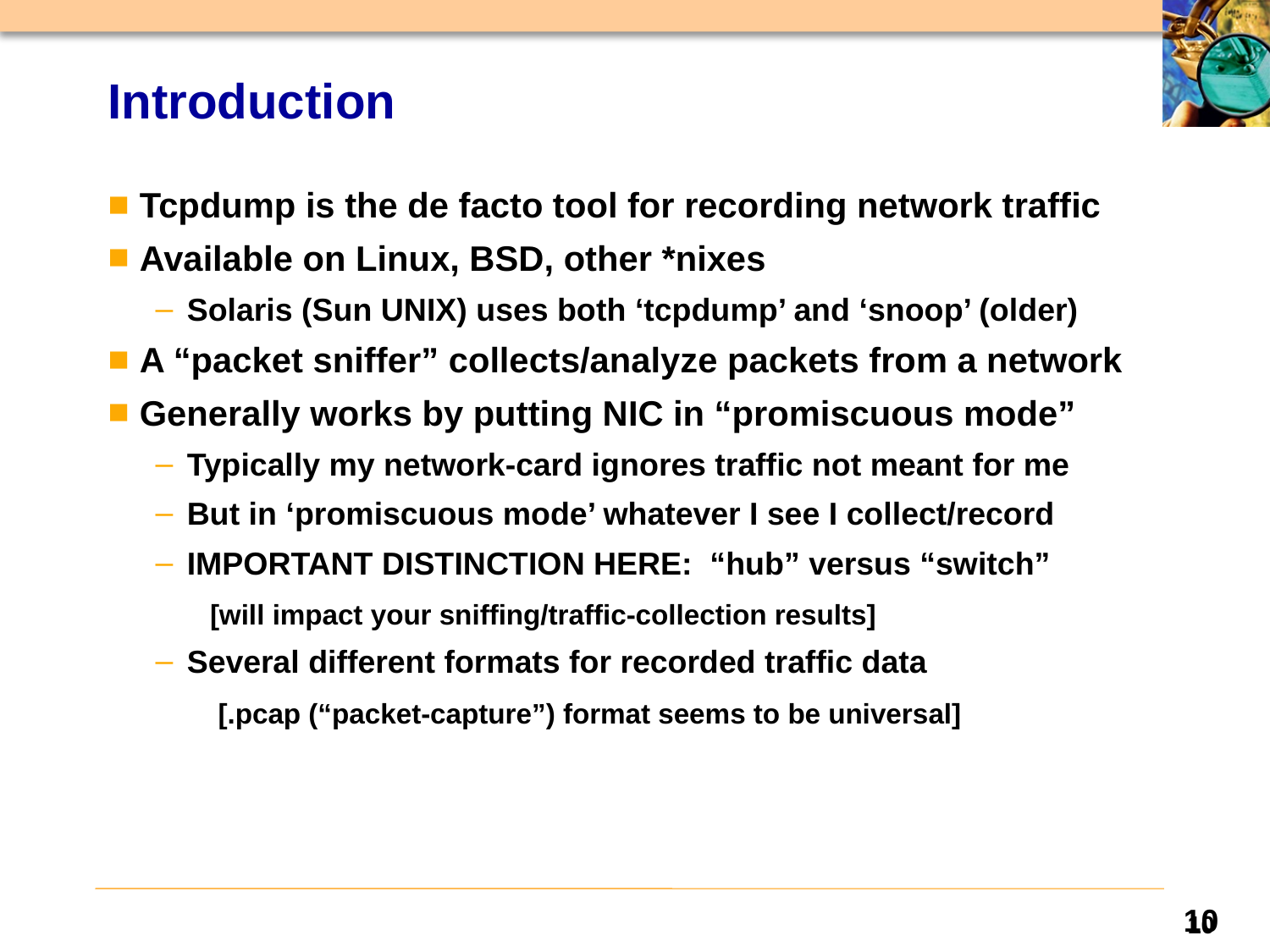

# Introduction
Tcpdump is the de facto tool for recording network traffic
Available on Linux, BSD, other *nixes
Solaris (Sun UNIX) uses both ‘tcpdump’ and ‘snoop’ (older)
A “packet sniffer” collects/analyze packets from a network
Generally works by putting NIC in “promiscuous mode”
Typically my network-card ignores traffic not meant for me
But in ‘promiscuous mode’ whatever I see I collect/record
IMPORTANT DISTINCTION HERE:  “hub” versus “switch”
       [will impact your sniffing/traffic-collection results]
Several different formats for recorded traffic data
	    [.pcap (“packet-capture”) format seems to be universal]
10